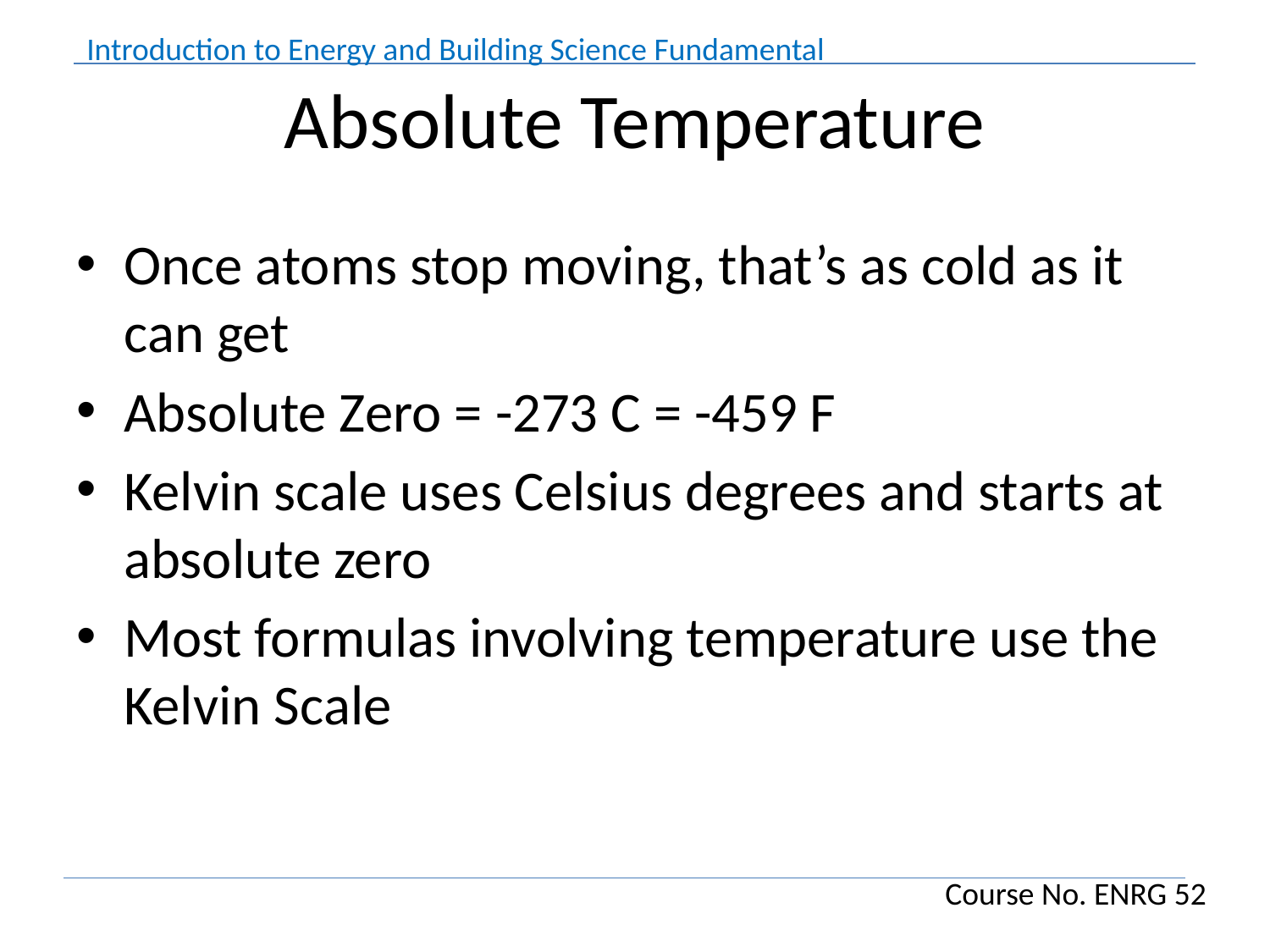

# Absolute Temperature
Once atoms stop moving, that’s as cold as it can get
Absolute Zero = -273 C = -459 F
Kelvin scale uses Celsius degrees and starts at absolute zero
Most formulas involving temperature use the Kelvin Scale